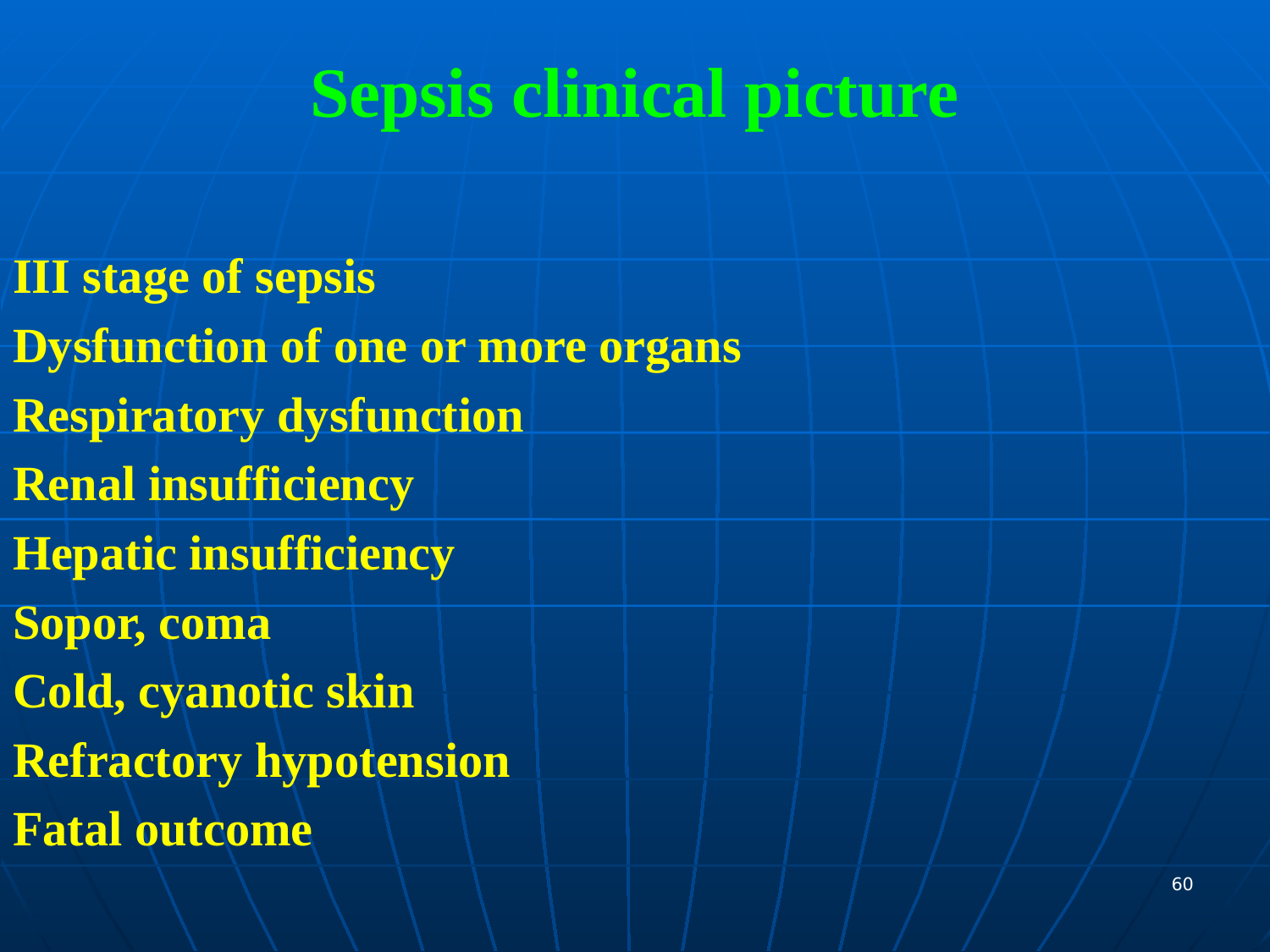

# Sepsis clinical picture

III stage of sepsis
Dysfunction of one or more organs
Respiratory dysfunction
Renal insufficiency
Hepatic insufficiency
Sopor, coma
Cold, cyanotic skin
Refractory hypotension
Fatal outcome

60